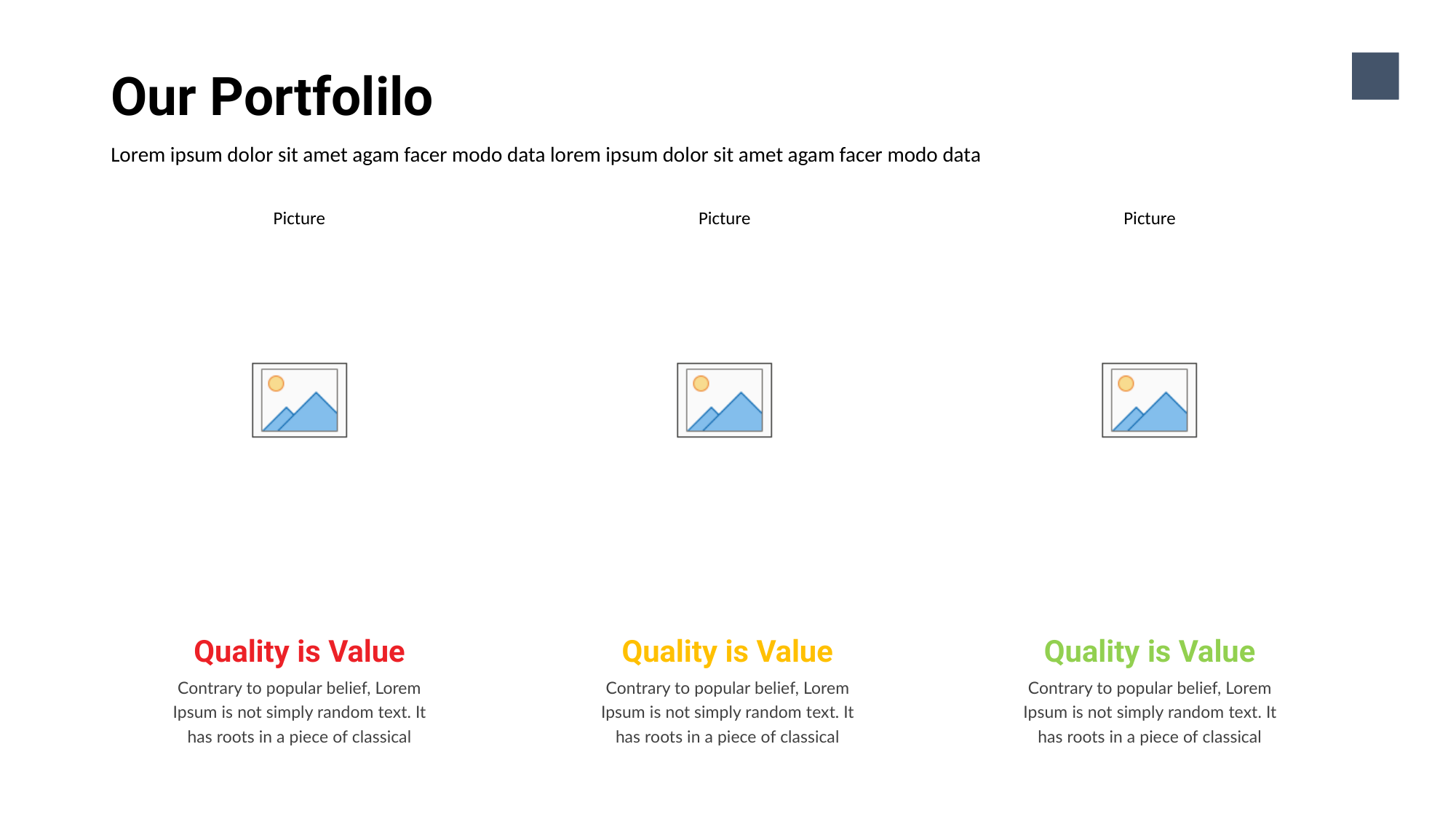

Our Portfolilo
13
Lorem ipsum dolor sit amet agam facer modo data lorem ipsum dolor sit amet agam facer modo data

Quality is Value
Contrary to popular belief, Lorem Ipsum is not simply random text. It has roots in a piece of classical
Quality is Value
Contrary to popular belief, Lorem Ipsum is not simply random text. It has roots in a piece of classical
Quality is Value
Contrary to popular belief, Lorem Ipsum is not simply random text. It has roots in a piece of classical